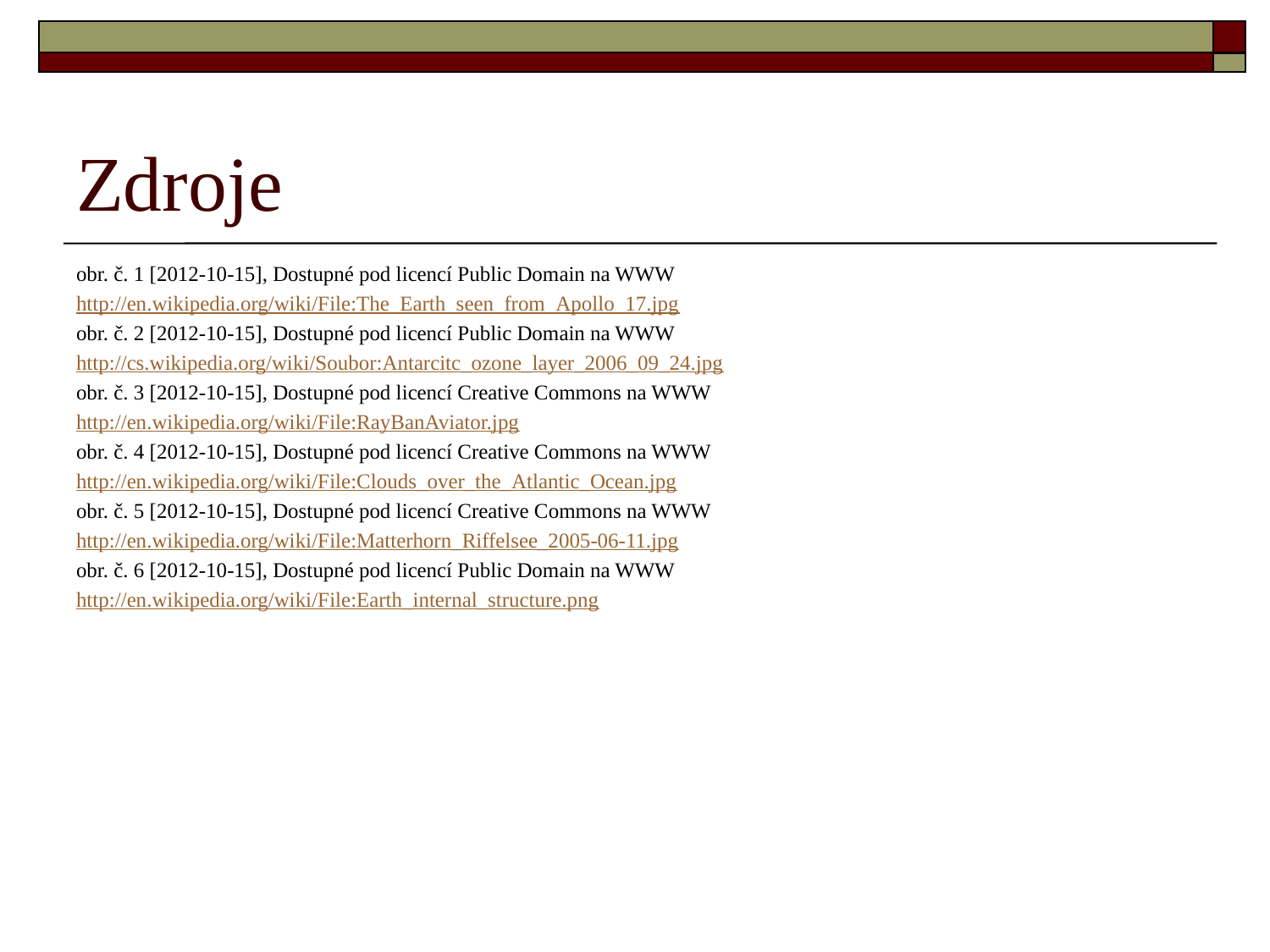

# Zdroje
obr. č. 1 [2012-10-15], Dostupné pod licencí Public Domain na WWW
http://en.wikipedia.org/wiki/File:The_Earth_seen_from_Apollo_17.jpg
obr. č. 2 [2012-10-15], Dostupné pod licencí Public Domain na WWW
http://cs.wikipedia.org/wiki/Soubor:Antarcitc_ozone_layer_2006_09_24.jpg
obr. č. 3 [2012-10-15], Dostupné pod licencí Creative Commons na WWW
http://en.wikipedia.org/wiki/File:RayBanAviator.jpg
obr. č. 4 [2012-10-15], Dostupné pod licencí Creative Commons na WWW
http://en.wikipedia.org/wiki/File:Clouds_over_the_Atlantic_Ocean.jpg
obr. č. 5 [2012-10-15], Dostupné pod licencí Creative Commons na WWW
http://en.wikipedia.org/wiki/File:Matterhorn_Riffelsee_2005-06-11.jpg
obr. č. 6 [2012-10-15], Dostupné pod licencí Public Domain na WWW
http://en.wikipedia.org/wiki/File:Earth_internal_structure.png